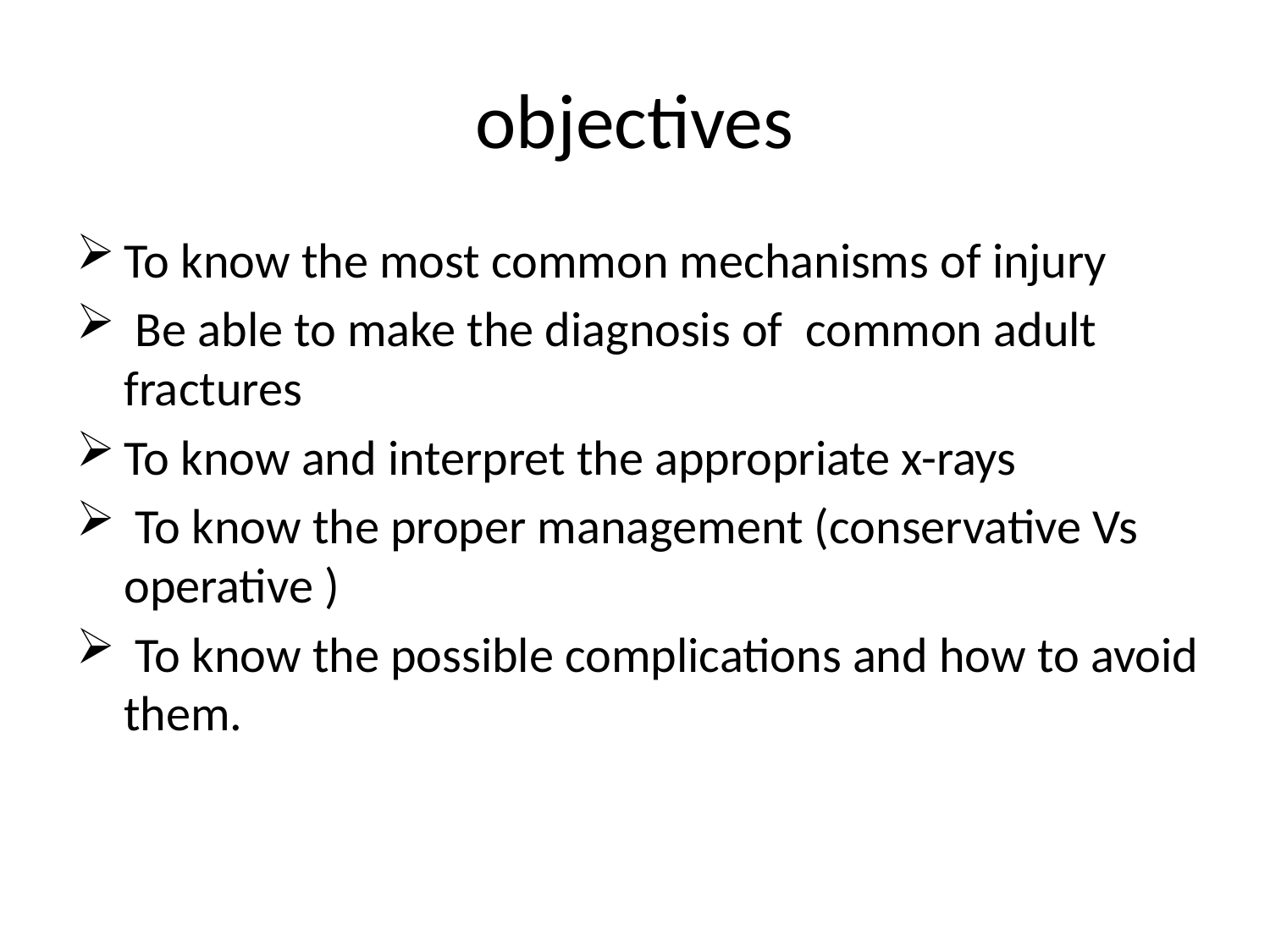

# objectives
To know the most common mechanisms of injury
 Be able to make the diagnosis of  common adult fractures
To know and interpret the appropriate x-rays
 To know the proper management (conservative Vs operative )
 To know the possible complications and how to avoid  them.